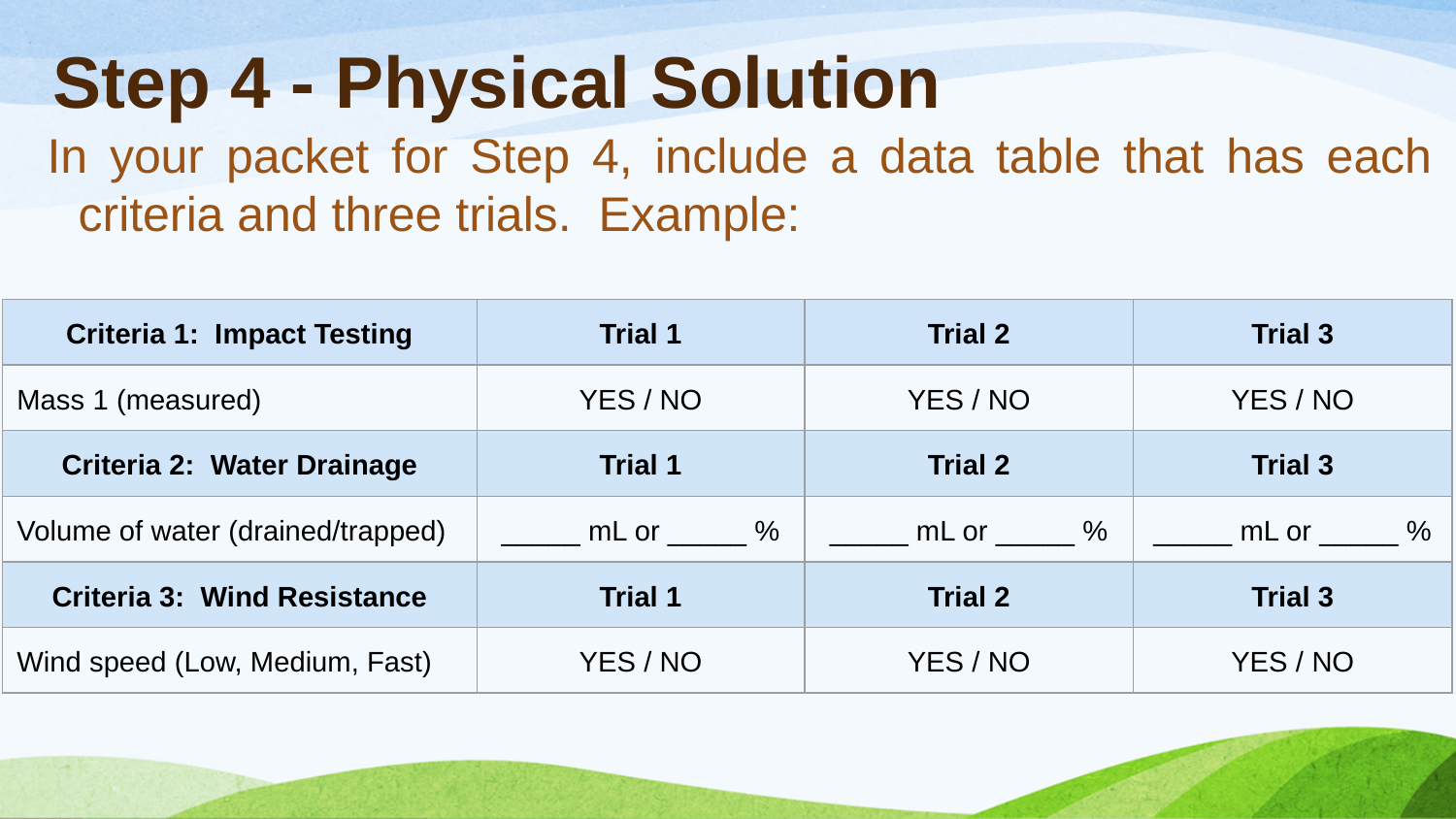

# Step 4 - Physical Solution
In your packet for Step 4, include a data table that has each criteria and three trials.  Example:
| Criteria 1: Impact Testing | Trial 1 | Trial 2 | Trial 3 |
| --- | --- | --- | --- |
| Mass 1 (measured) | YES / NO | YES / NO | YES / NO |
| Criteria 2: Water Drainage | Trial 1 | Trial 2 | Trial 3 |
| Volume of water (drained/trapped) | \_\_\_\_\_ mL or \_\_\_\_\_ % | \_\_\_\_\_ mL or \_\_\_\_\_ % | \_\_\_\_\_ mL or \_\_\_\_\_ % |
| Criteria 3: Wind Resistance | Trial 1 | Trial 2 | Trial 3 |
| Wind speed (Low, Medium, Fast) | YES / NO | YES / NO | YES / NO |